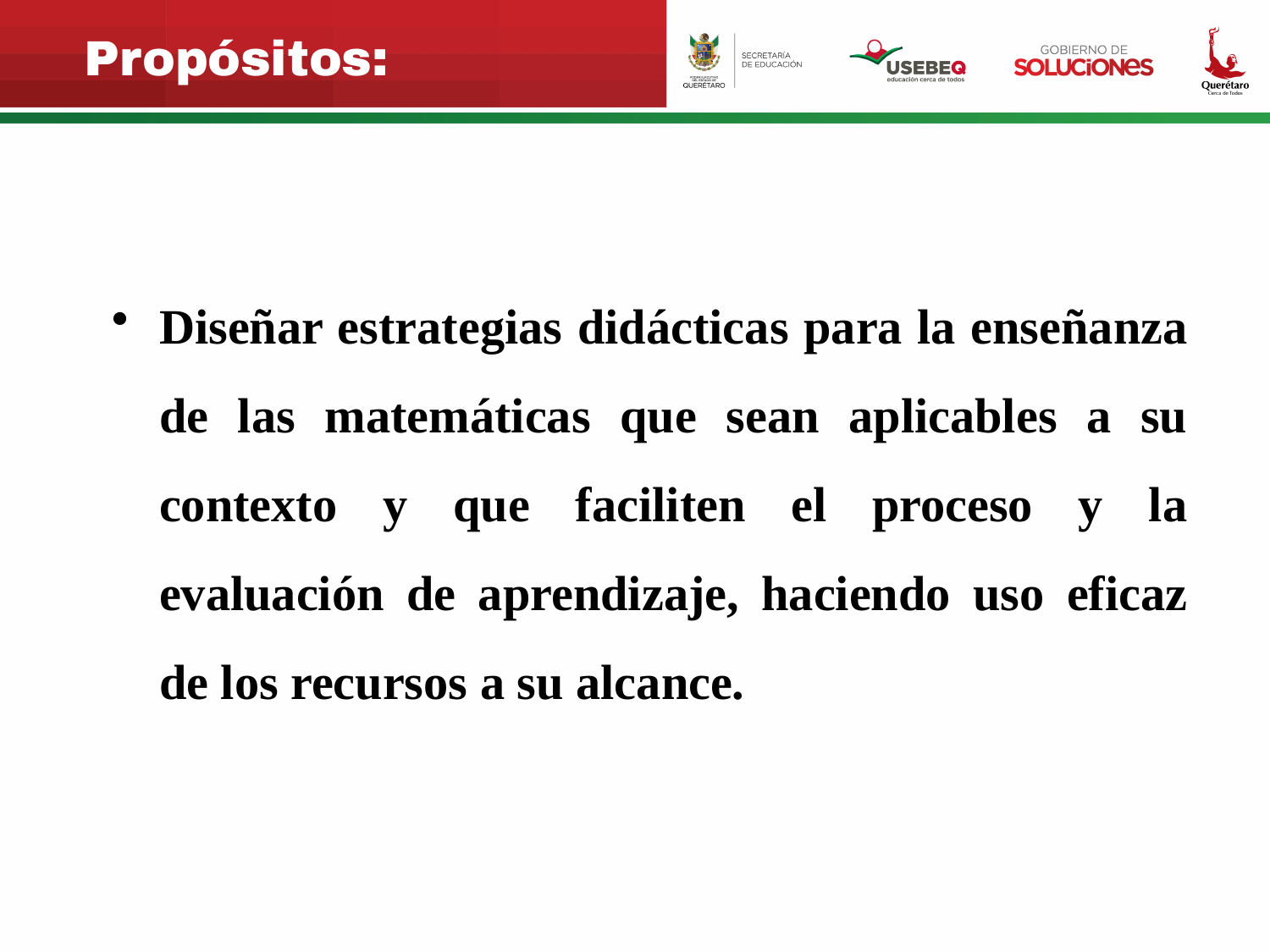

Propósitos:

Diseñar estrategias didácticas para la enseñanza de las matemáticas que sean aplicables a su contexto y que faciliten el proceso y la evaluación de aprendizaje, haciendo uso eficaz de los recursos a su alcance.